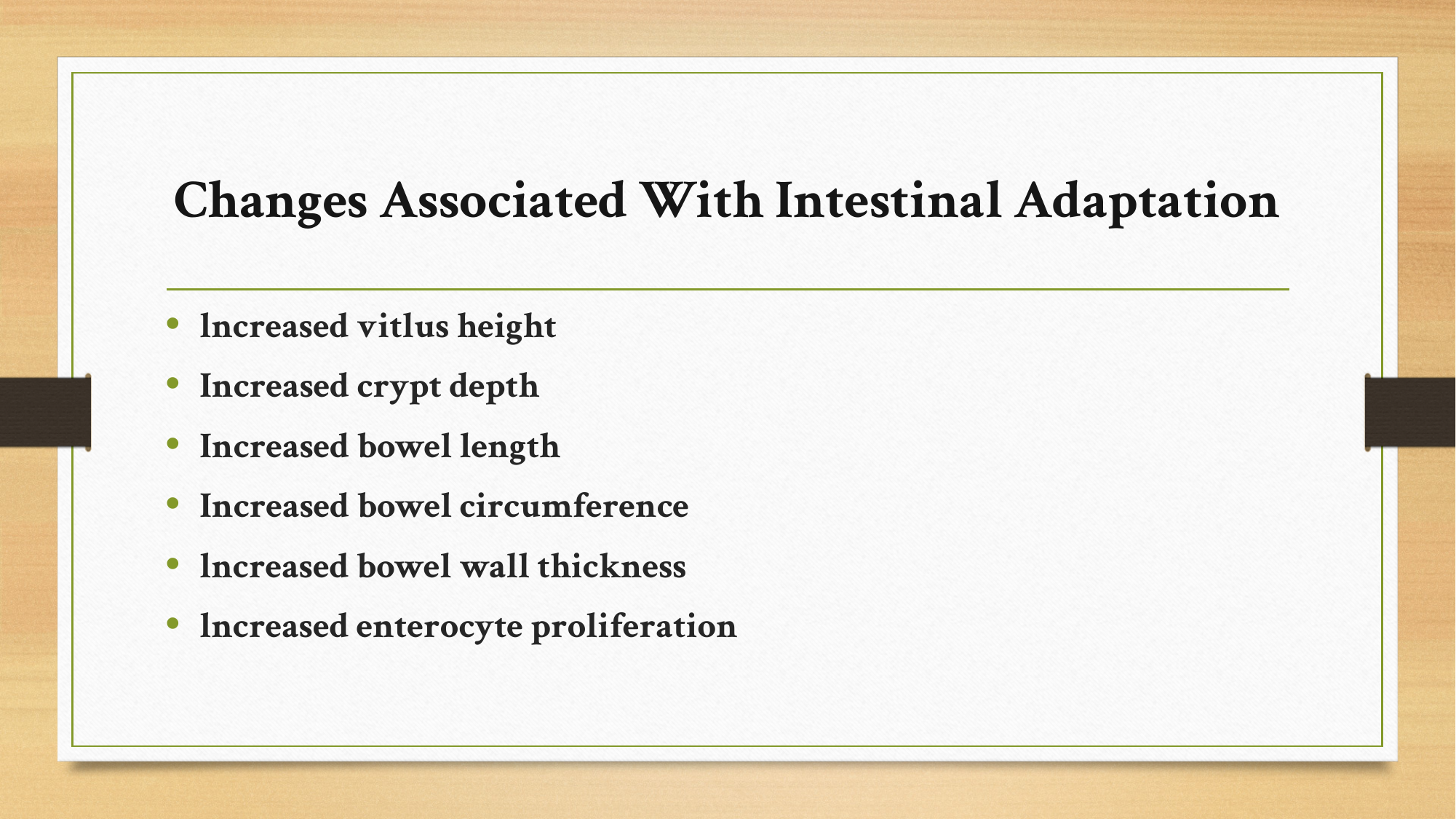

# Changes Associated With Intestinal Adaptation
lncreased vitlus height
Increased crypt depth
Increased bowel length
Increased bowel circumference
lncreased bowel wall thickness
lncreased enterocyte proliferation